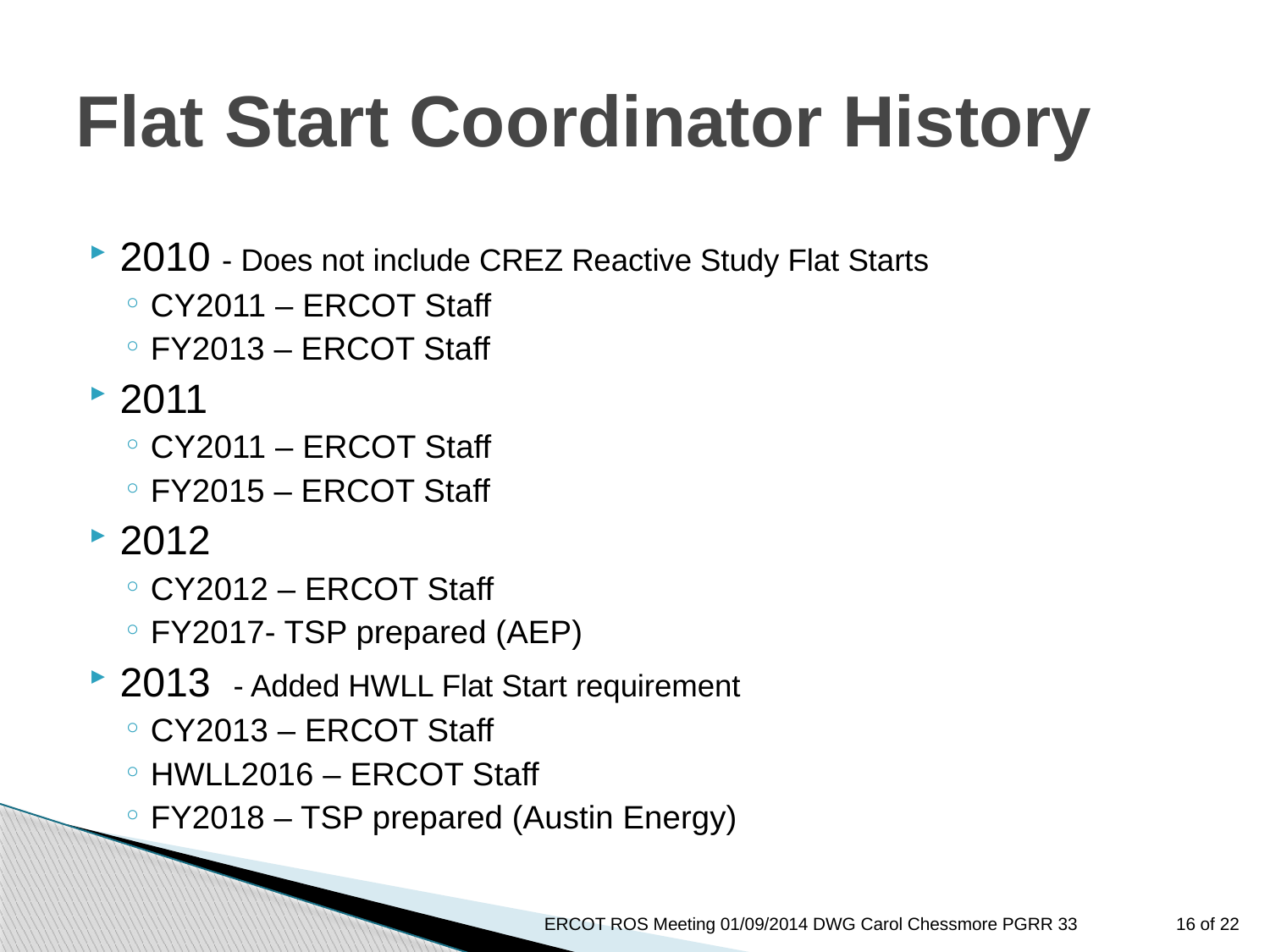

# Flat Start Coordinator History

2010 - Does not include CREZ Reactive Study Flat Starts
CY2011 – ERCOT Staff
FY2013 – ERCOT Staff
2011
CY2011 – ERCOT Staff
FY2015 – ERCOT Staff
2012
CY2012 – ERCOT Staff
FY2017- TSP prepared (AEP)
2013  - Added HWLL Flat Start requirement
CY2013 – ERCOT Staff
HWLL2016 – ERCOT Staff
FY2018 – TSP prepared (Austin Energy)
ERCOT ROS Meeting 01/09/2014 DWG Carol Chessmore PGRR 33
16 of 22